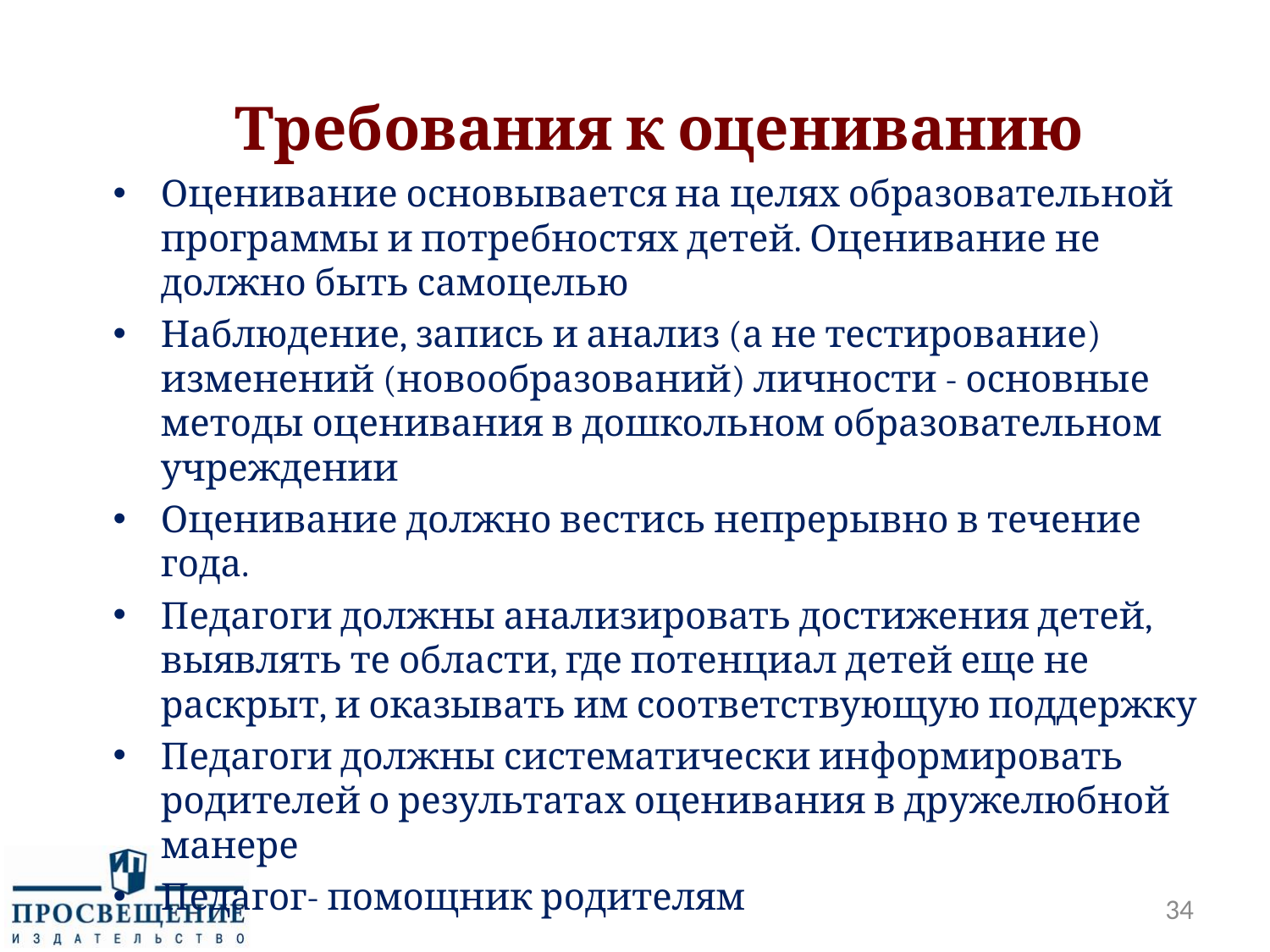

Требования к оцениванию
Оценивание основывается на целях образовательной программы и потребностях детей. Оценивание не должно быть самоцелью
Наблюдение, запись и анализ (а не тестирование) изменений (новообразований) личности - основные методы оценивания в дошкольном образовательном учреждении
Оценивание должно вестись непрерывно в течение года.
Педагоги должны анализировать достижения детей, выявлять те области, где потенциал детей еще не раскрыт, и оказывать им соответствующую поддержку
Педагоги должны систематически информировать родителей о результатах оценивания в дружелюбной манере
Педагог- помощник родителям

34